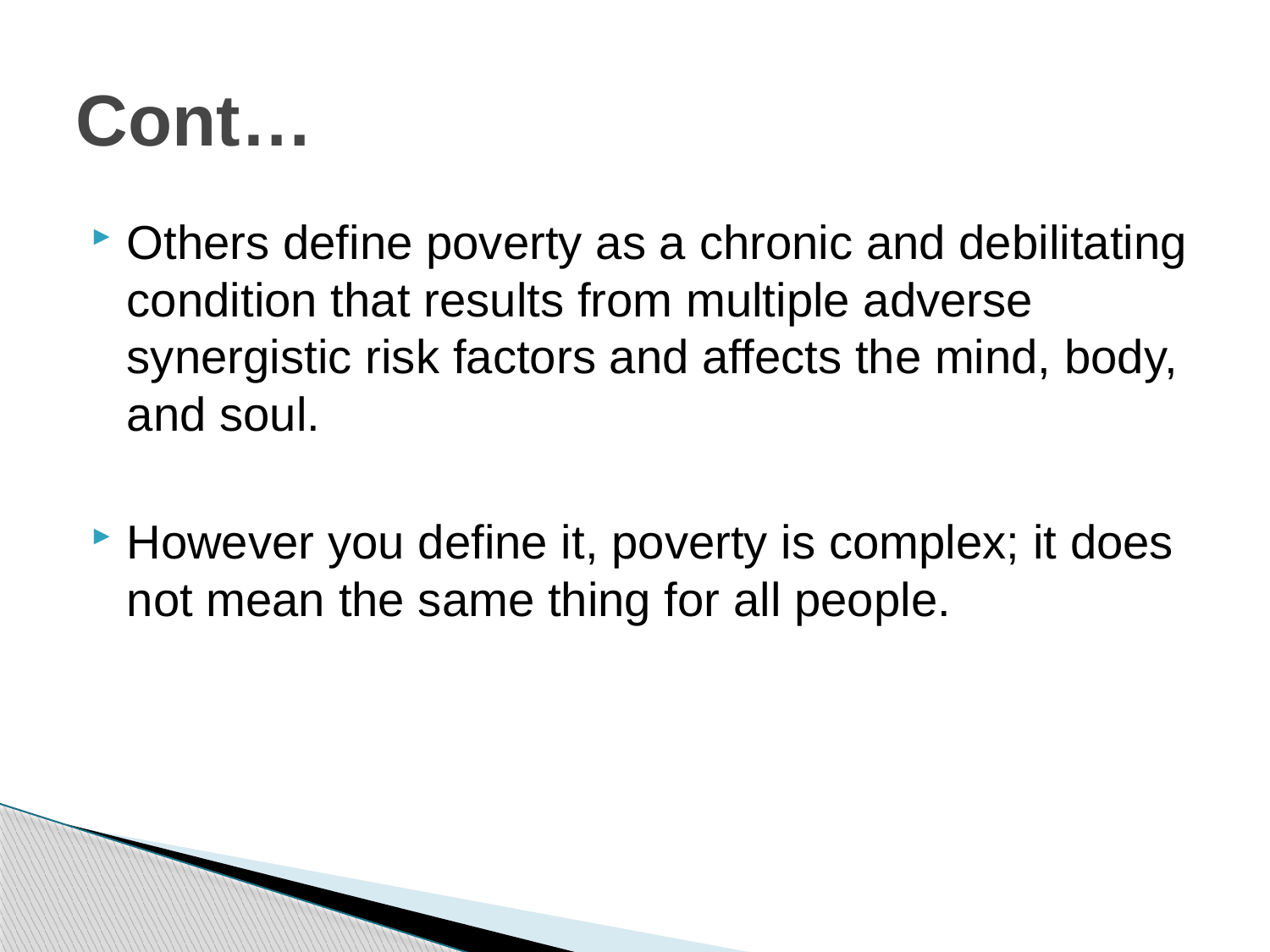

# Cont…
Others define poverty as a chronic and debilitating condition that results from multiple adverse synergistic risk factors and affects the mind, body, and soul.

However you define it, poverty is complex; it does not mean the same thing for all people.